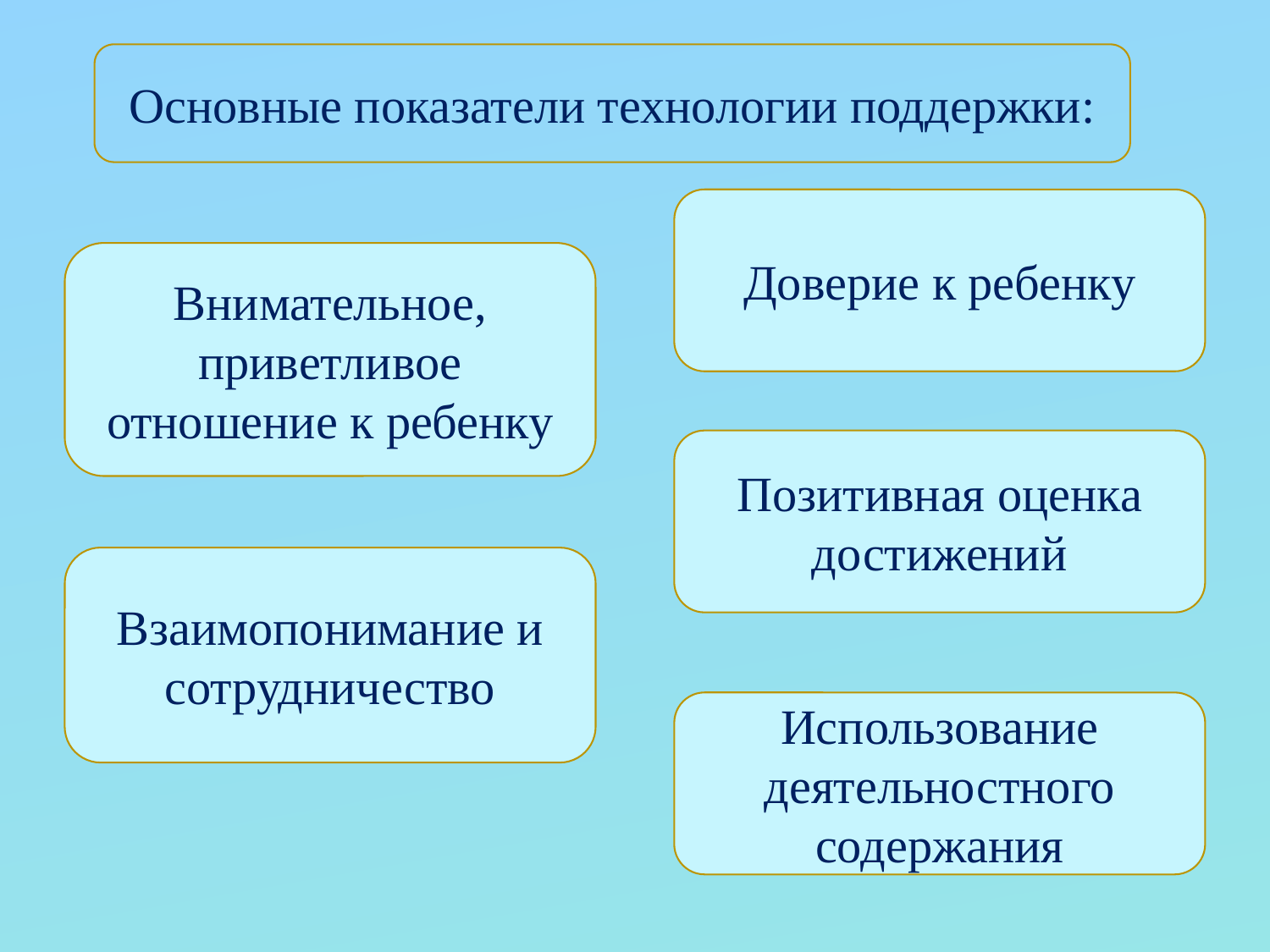

Основные показатели технологии поддержки:
Доверие к ребенку
Внимательное, приветливое отношение к ребенку
Позитивная оценка достижений
Взаимопонимание и сотрудничество
Использование деятельностного содержания